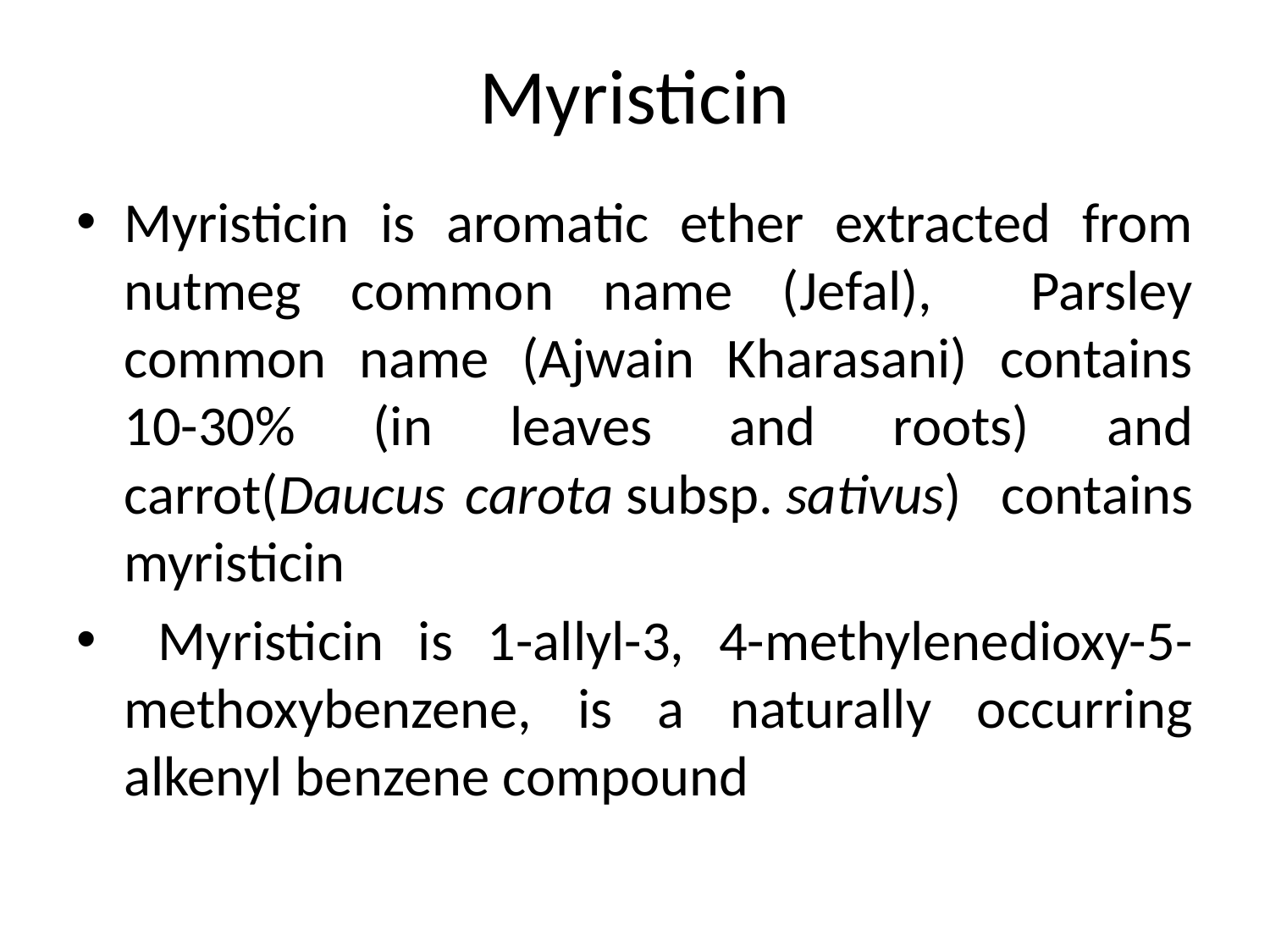

# Myristicin
Myristicin is aromatic ether extracted from nutmeg common name (Jefal),  Parsley common name (Ajwain Kharasani) contains 10-30% (in leaves and roots) and carrot(Daucus carota subsp. sativus)  contains myristicin
 Myristicin is 1-allyl-3, 4-methylenedioxy-5-methoxybenzene, is a naturally occurring alkenyl benzene compound